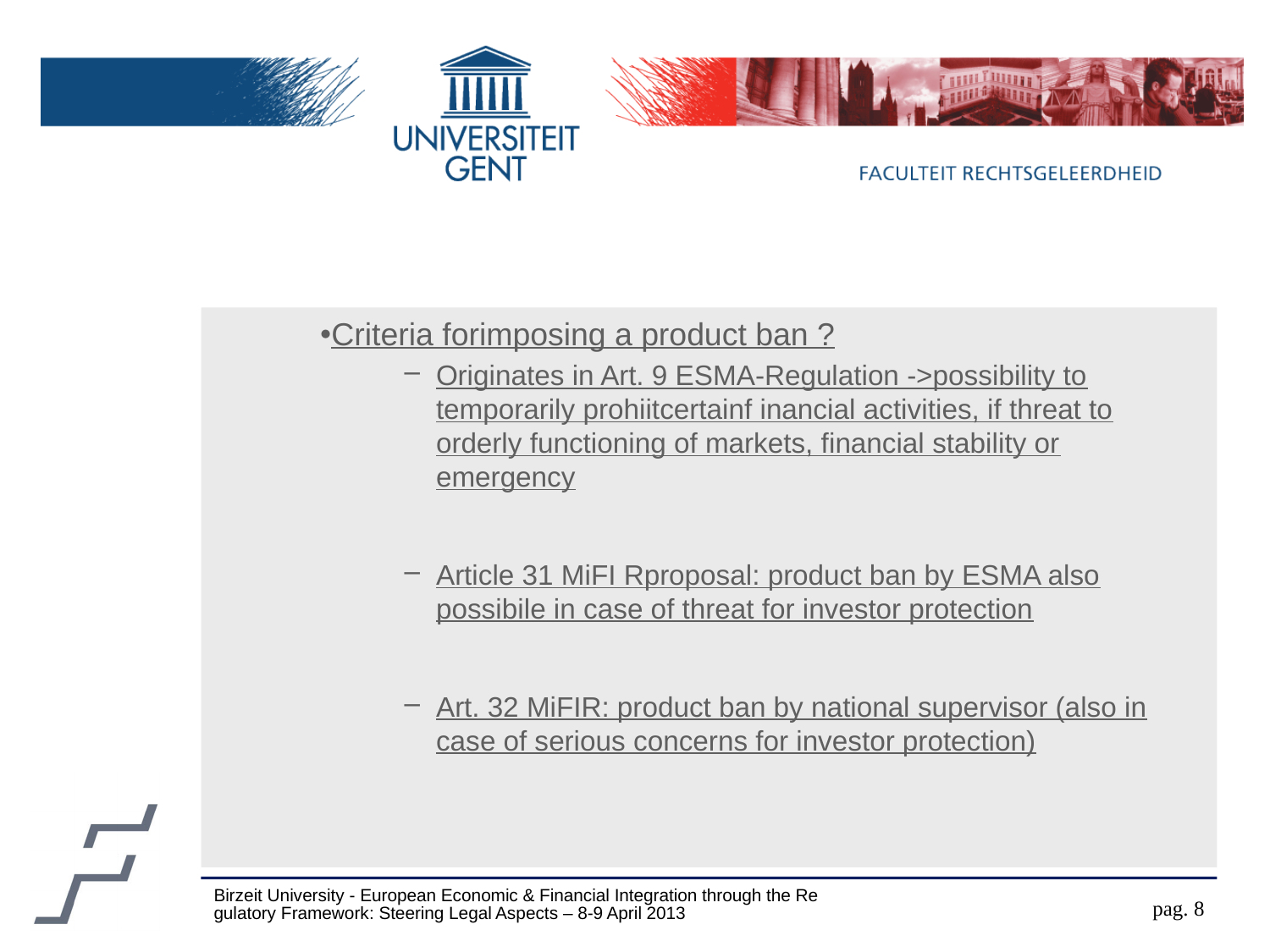

#
Criteria forimposing a product ban ?
Originates in Art. 9 ESMA-Regulation ->possibility to temporarily prohiitcertainf inancial activities, if threat to orderly functioning of markets, financial stability or emergency

Article 31 MiFI Rproposal: product ban by ESMA also possibile in case of threat for investor protection

Art. 32 MiFIR: product ban by national supervisor (also in case of serious concerns for investor protection)

Birzeit University - European Economic & Financial Integration through the Regulatory Framework: Steering Legal Aspects – 8-9 April 2013
pag. 8